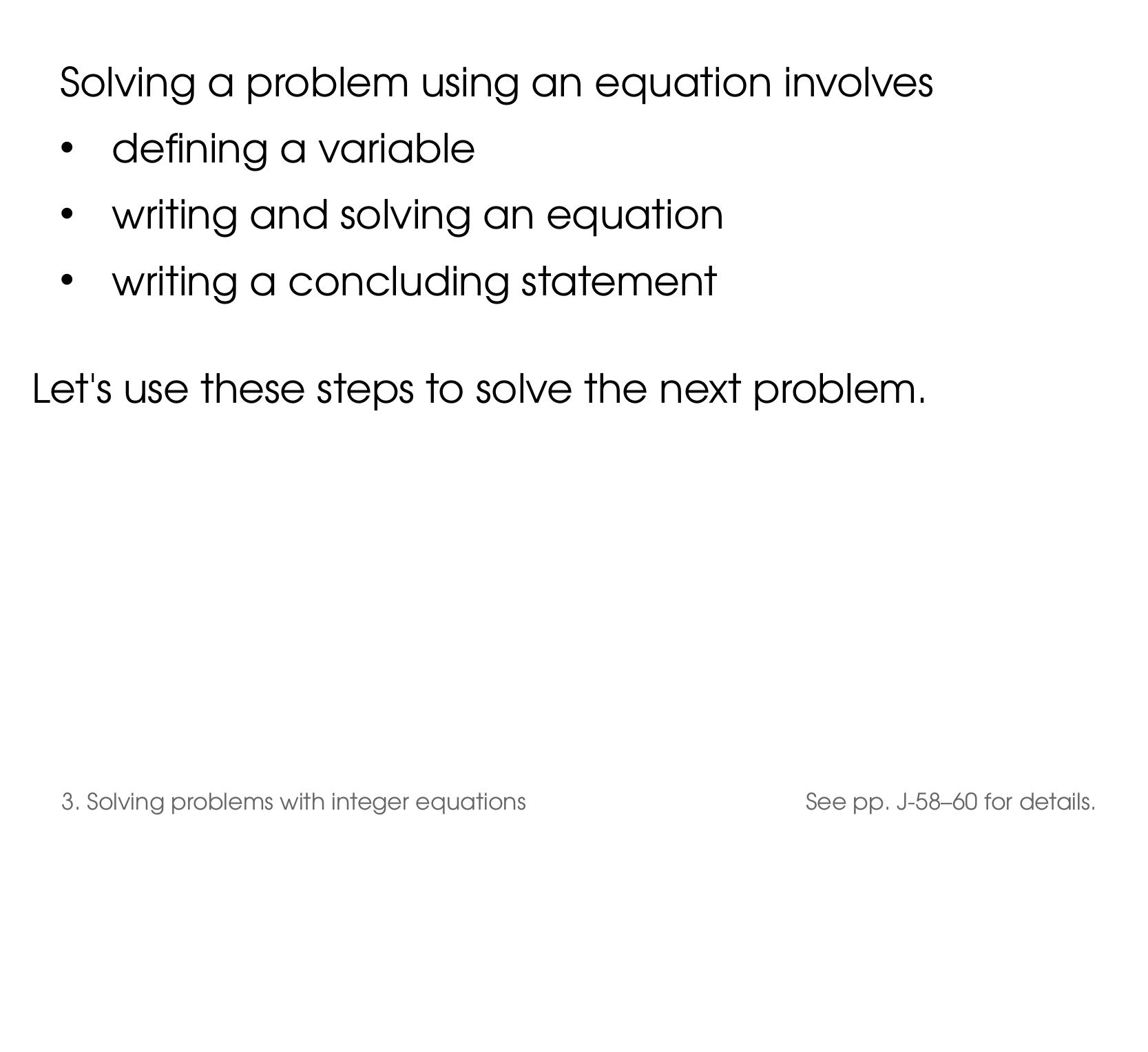

Solving a problem using an equation involves
defining a variable
writing and solving an equation
writing a concluding statement
Let's use these steps to solve the next problem.
3. Solving problems with integer equations
See pp. J-58–60 for details.